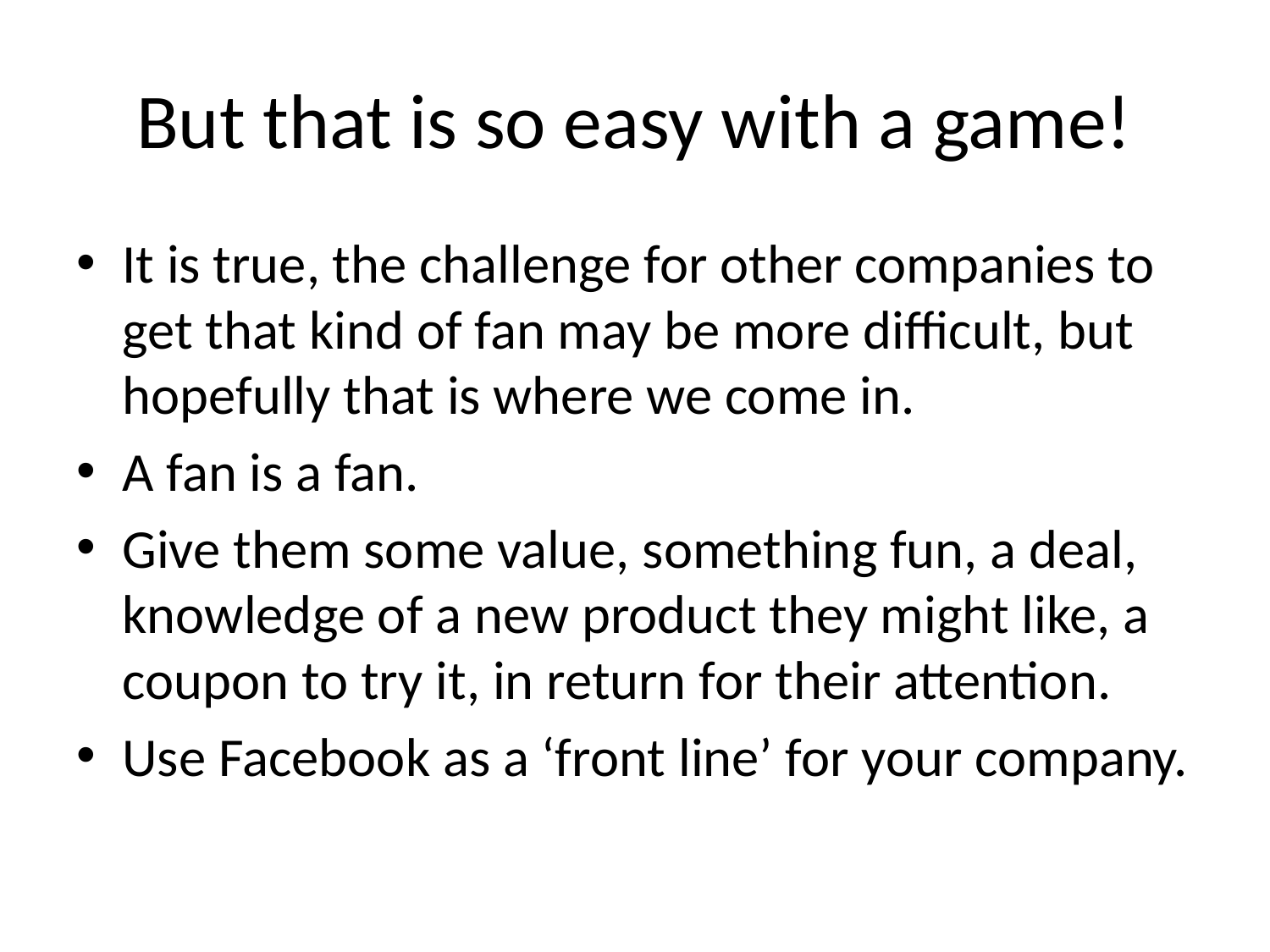

# But that is so easy with a game!
It is true, the challenge for other companies to get that kind of fan may be more difficult, but hopefully that is where we come in.
A fan is a fan.
Give them some value, something fun, a deal, knowledge of a new product they might like, a coupon to try it, in return for their attention.
Use Facebook as a ‘front line’ for your company.